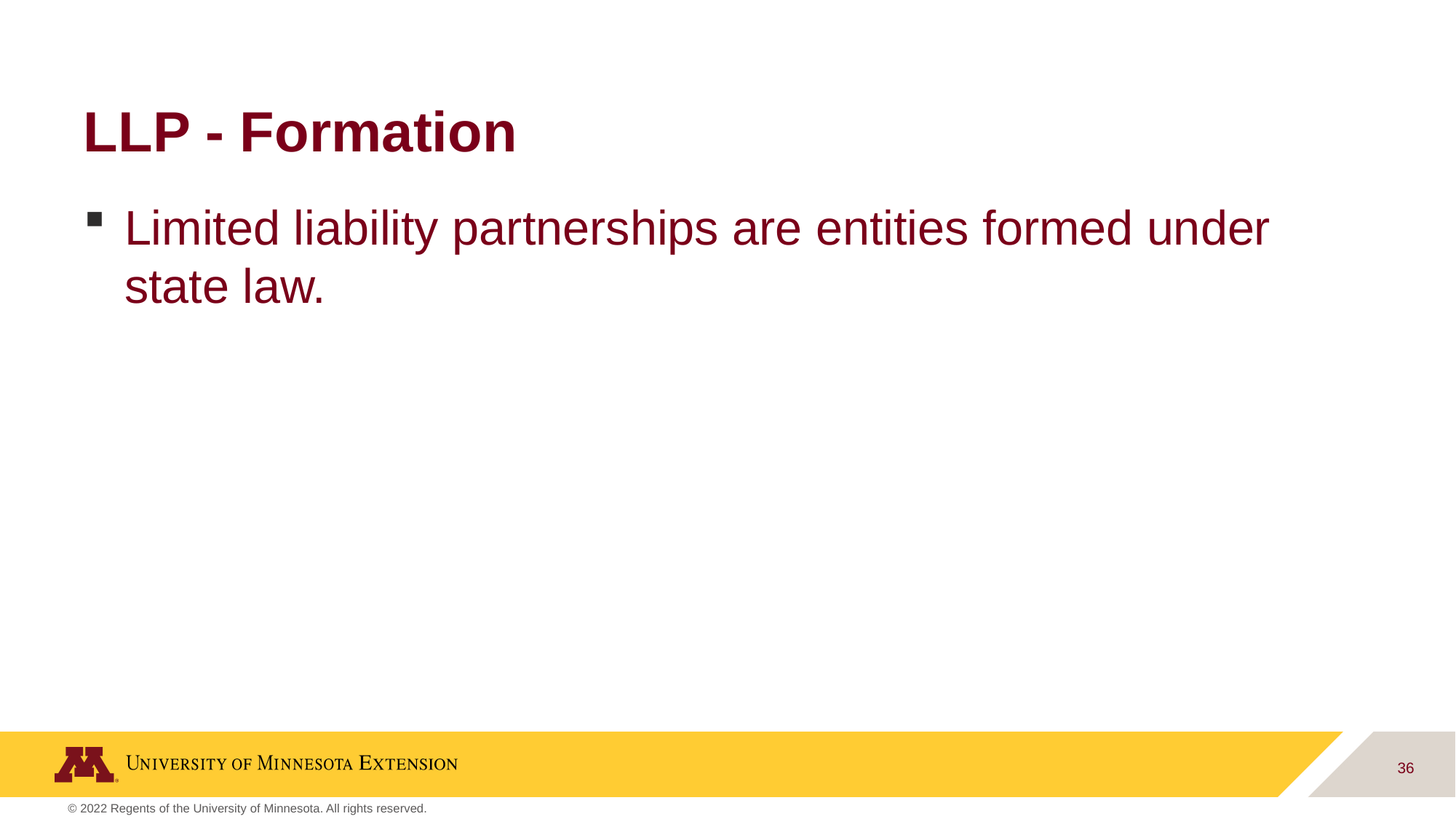

# LLP - Formation
Limited liability partnerships are entities formed under state law.